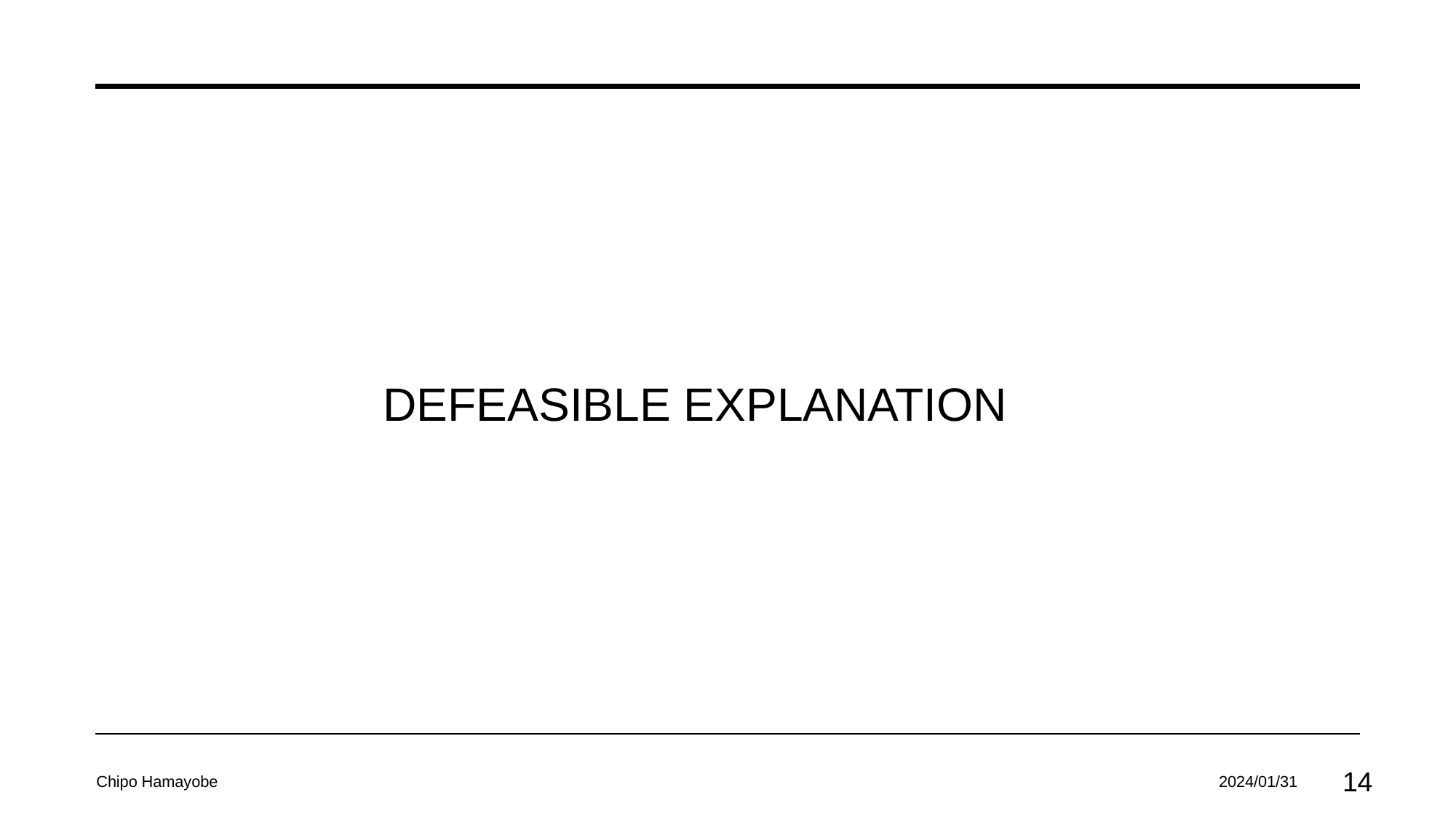

# DEFEASIBLE EXPLANATION
Chipo Hamayobe
2024/01/31
14